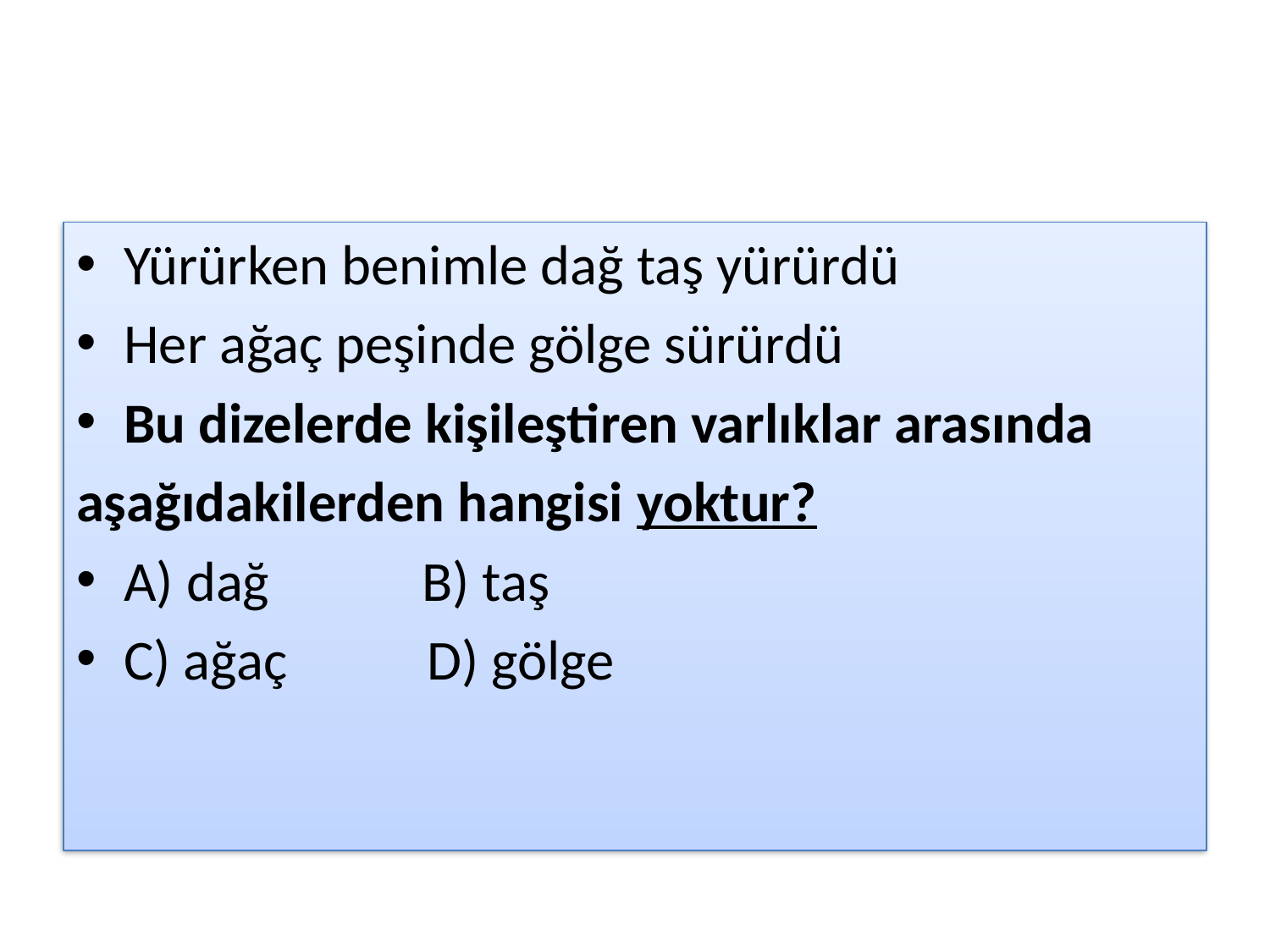

#
Yürürken benimle dağ taş yürürdü
Her ağaç peşinde gölge sürürdü
Bu dizelerde kişileştiren varlıklar arasında
aşağıdakilerden hangisi yoktur?
A) dağ            B) taş
C) ağaç           D) gölge